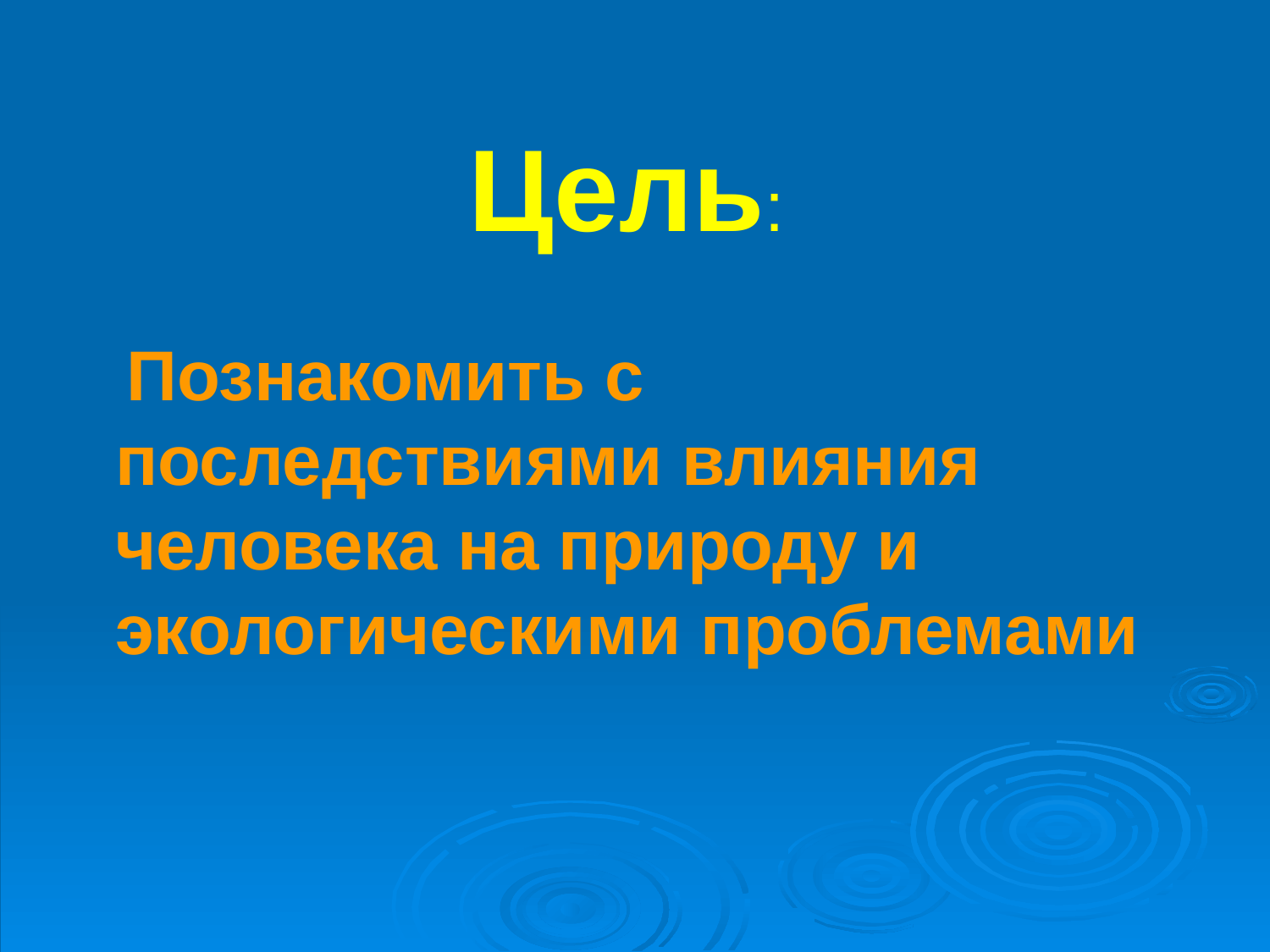

# Цель:
   Познакомить с последствиями влияния человека на природу и экологическими проблемами